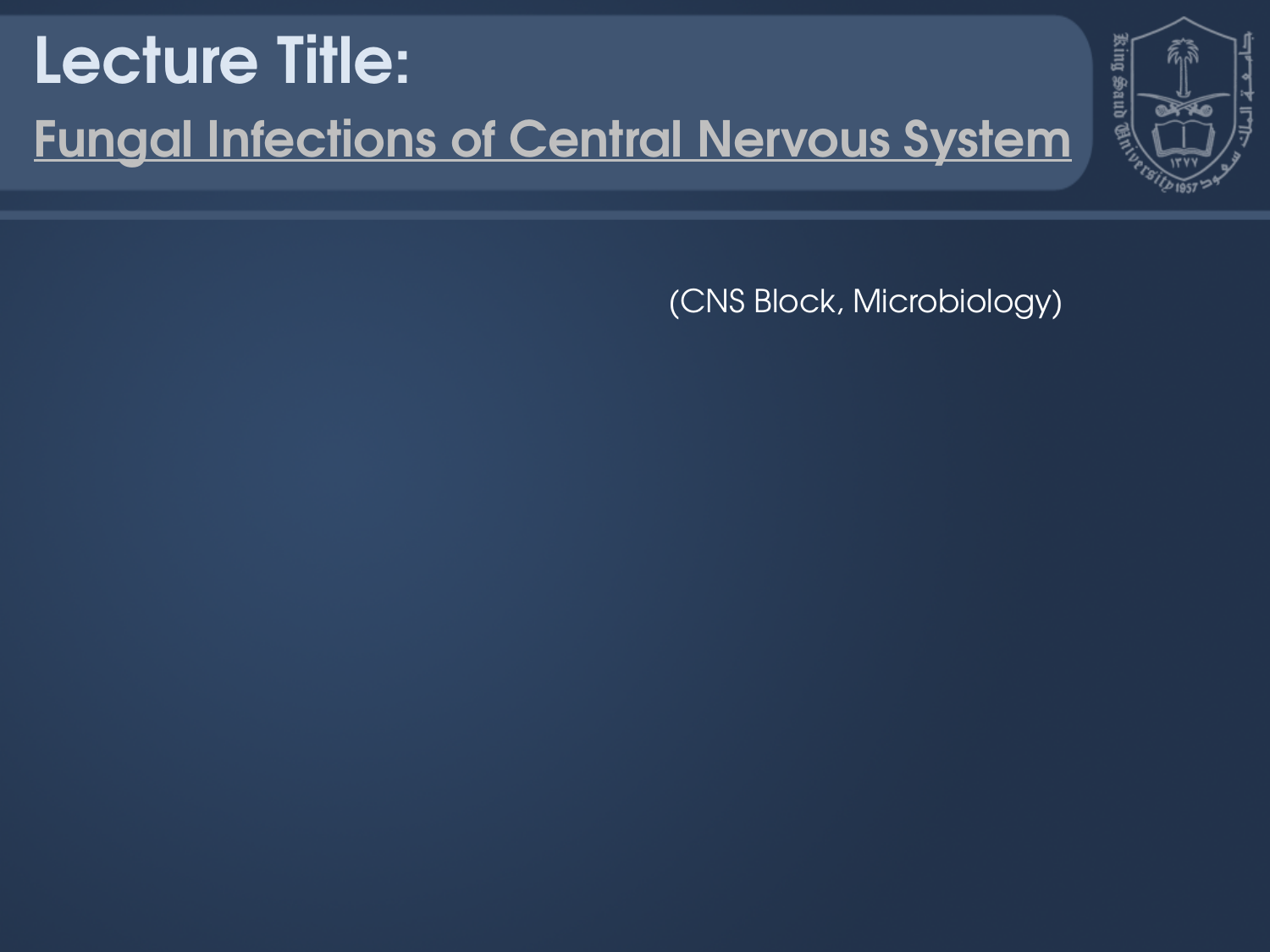

Lecture Title:
Fungal Infections of Central Nervous System
(CNS Block, Microbiology)